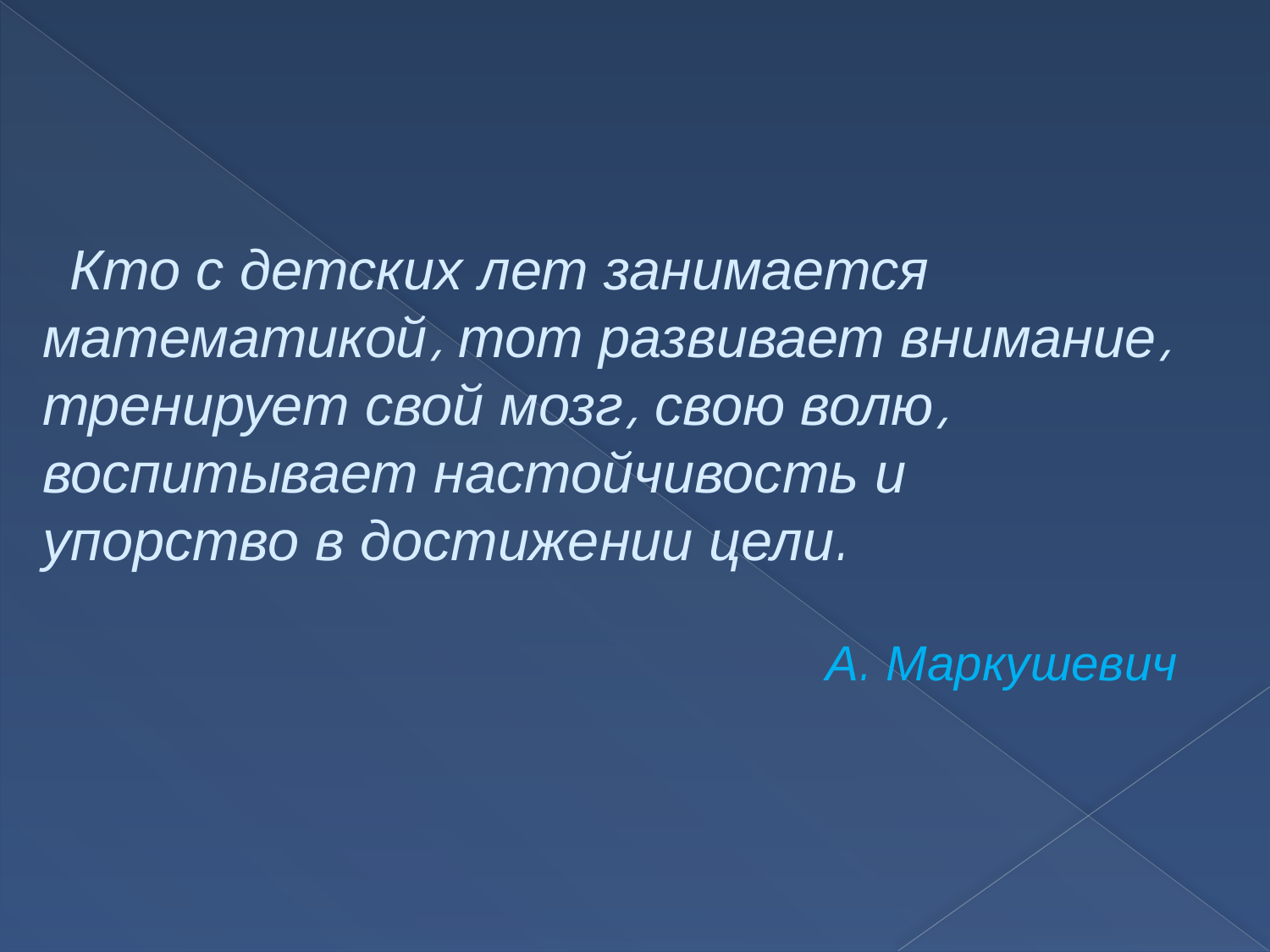

Кто с детских лет занимается математикой, тот развивает внимание, тренирует свой мозг, свою волю, воспитывает настойчивость и упорство в достижении цели.

А. Маркушевич